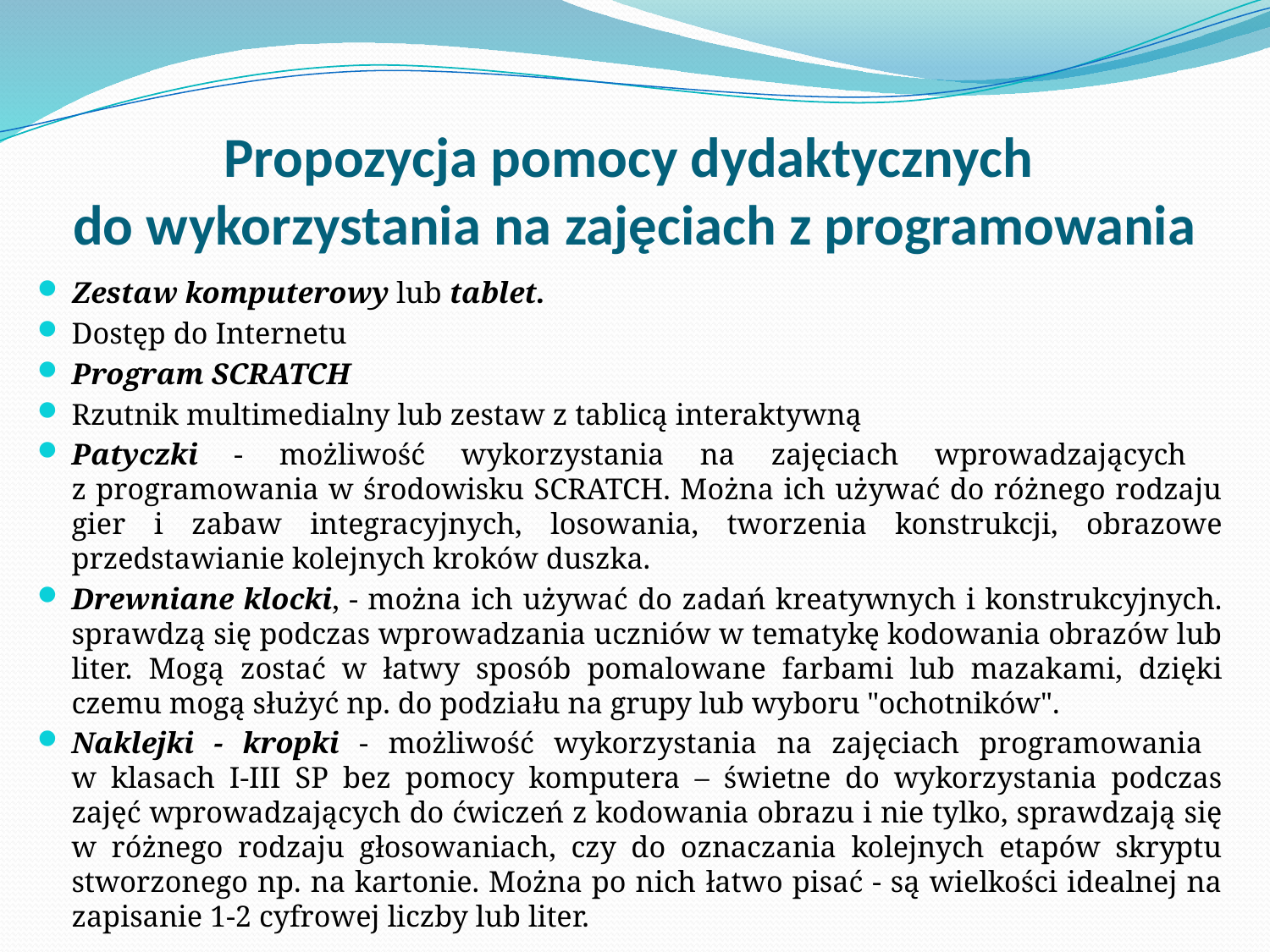

# Propozycja pomocy dydaktycznych do wykorzystania na zajęciach z programowania
Zestaw komputerowy lub tablet.
Dostęp do Internetu
Program SCRATCH
Rzutnik multimedialny lub zestaw z tablicą interaktywną
Patyczki - możliwość wykorzystania na zajęciach wprowadzających
z programowania w środowisku SCRATCH. Można ich używać do różnego rodzaju gier i zabaw integracyjnych, losowania, tworzenia konstrukcji, obrazowe przedstawianie kolejnych kroków duszka.
Drewniane klocki, - można ich używać do zadań kreatywnych i konstrukcyjnych. sprawdzą się podczas wprowadzania uczniów w tematykę kodowania obrazów lub liter. Mogą zostać w łatwy sposób pomalowane farbami lub mazakami, dzięki czemu mogą służyć np. do podziału na grupy lub wyboru "ochotników".
Naklejki - kropki - możliwość wykorzystania na zajęciach programowania
w klasach I-III SP bez pomocy komputera – świetne do wykorzystania podczas zajęć wprowadzających do ćwiczeń z kodowania obrazu i nie tylko, sprawdzają się w różnego rodzaju głosowaniach, czy do oznaczania kolejnych etapów skryptu stworzonego np. na kartonie. Można po nich łatwo pisać - są wielkości idealnej na zapisanie 1-2 cyfrowej liczby lub liter.